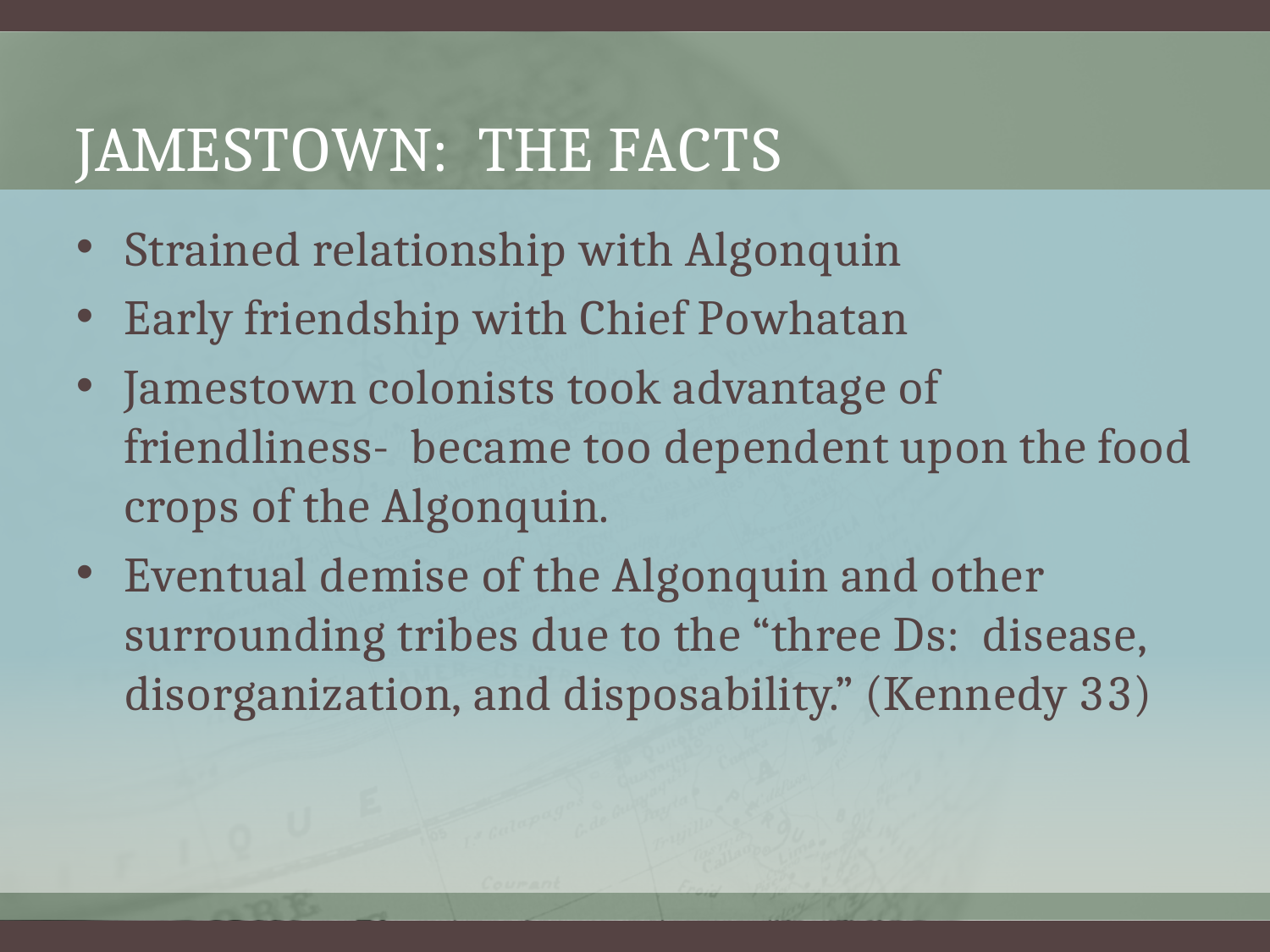

# Jamestown:  the facts
Strained relationship with Algonquin
Early friendship with Chief Powhatan
Jamestown colonists took advantage of friendliness-  became too dependent upon the food crops of the Algonquin.
Eventual demise of the Algonquin and other surrounding tribes due to the “three Ds:  disease, disorganization, and disposability.” (Kennedy 33)